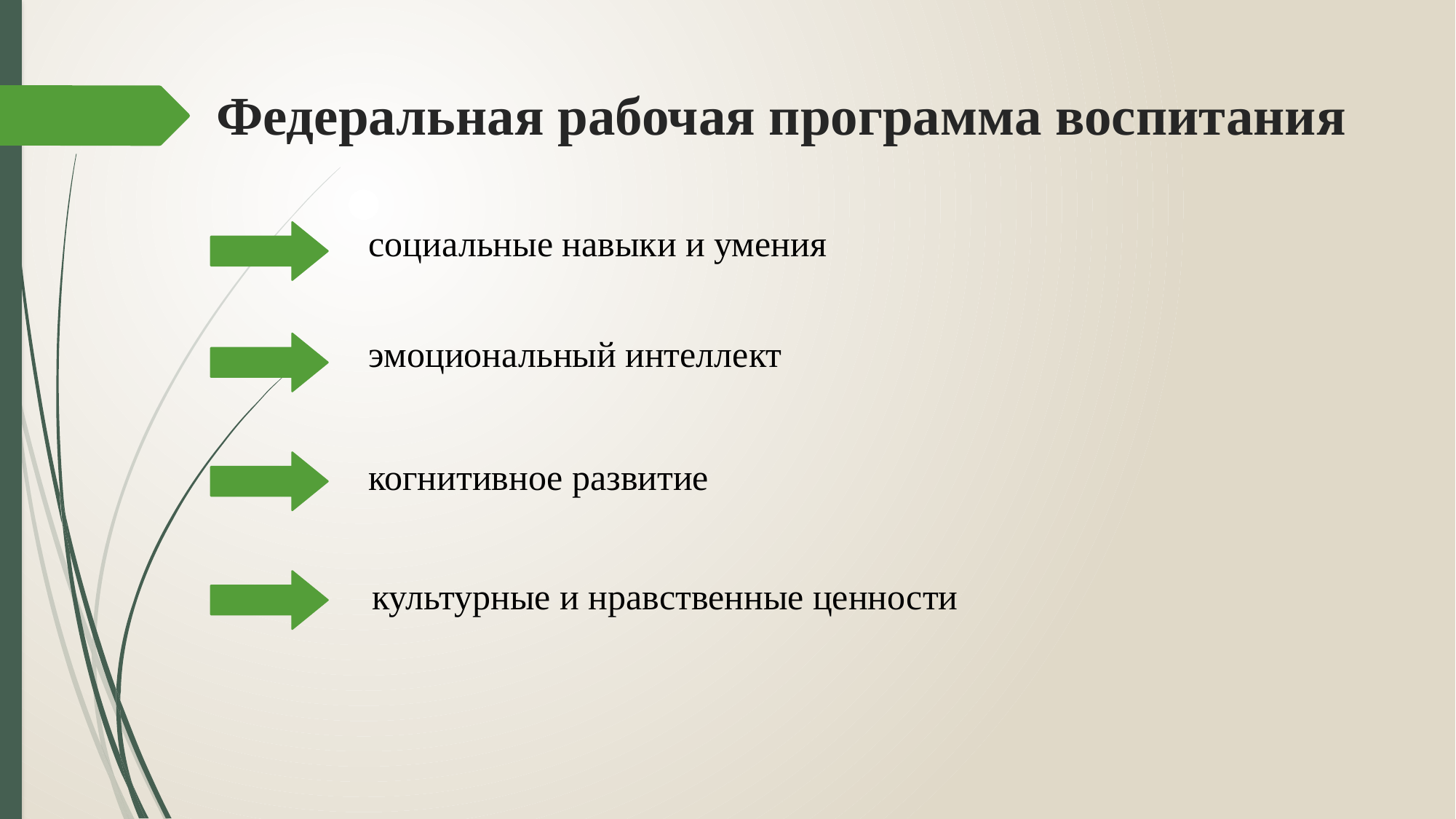

# Федеральная рабочая программа воспитания
социальные навыки и умения

эмоциональный интеллект

когнитивное развитие

культурные и нравственные ценности